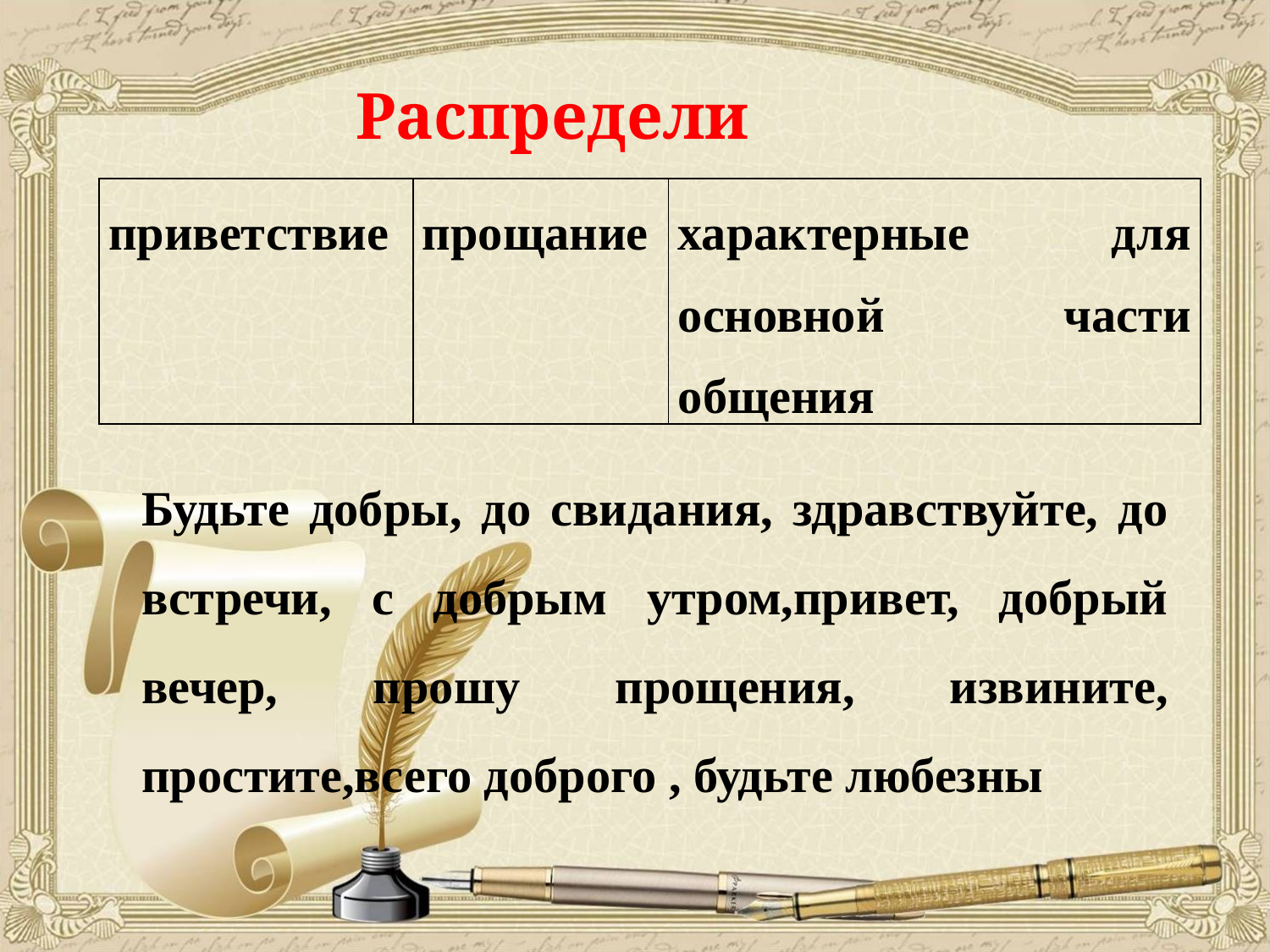

Распредели
| приветствие | прощание | характерные для основной части общения |
| --- | --- | --- |
Будьте добры, до свидания, здравствуйте, до встречи, с добрым утром,привет, добрый вечер, прошу прощения, извините, простите,всего доброго , будьте любезны